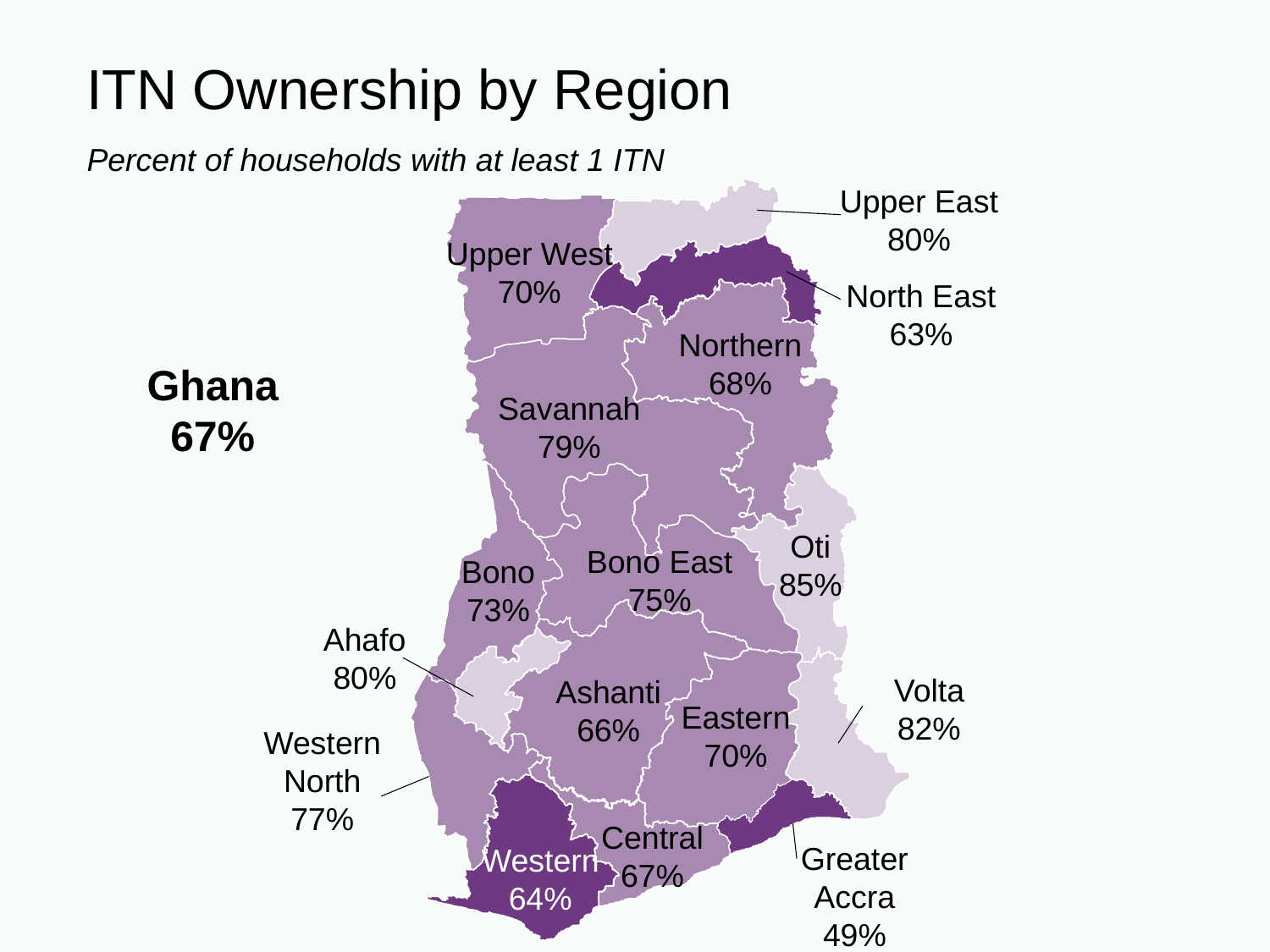

ITN Ownership by Region
Percent of households with at least 1 ITN

Upper East
80%
Upper West
70%
North East
63%
Northern
68%
Savannah
79%
Oti
85%
Bono East
75%
Bono
73%
Volta
82%
Ashanti
66%
Eastern
70%
Central
67%
Ahafo
80%
Western North
77%

Western
64%
Greater Accra
49%
Ghana
67%